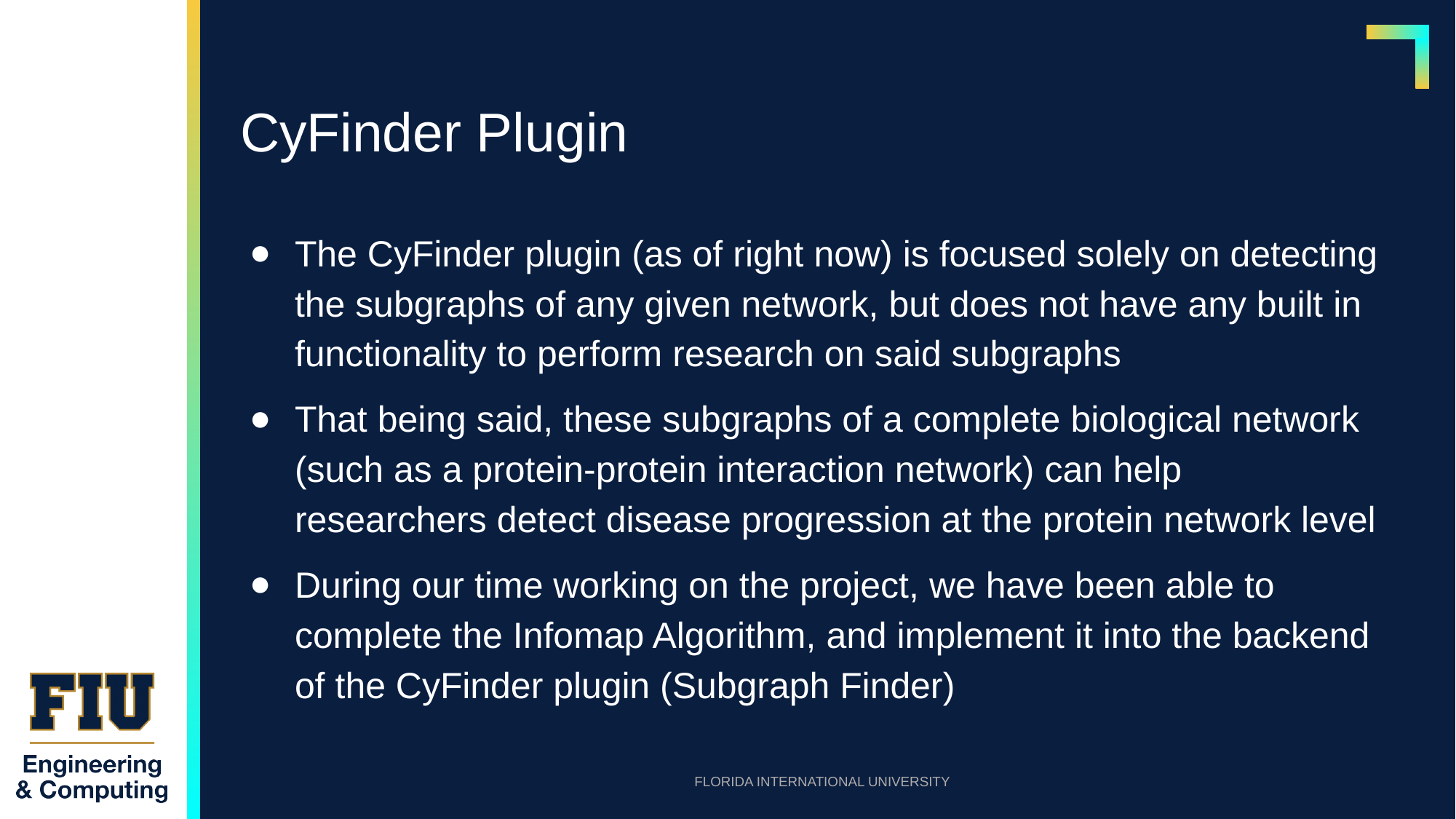

# CyFinder Plugin
The CyFinder plugin (as of right now) is focused solely on detecting the subgraphs of any given network, but does not have any built in functionality to perform research on said subgraphs
That being said, these subgraphs of a complete biological network (such as a protein-protein interaction network) can help researchers detect disease progression at the protein network level
During our time working on the project, we have been able to complete the Infomap Algorithm, and implement it into the backend of the CyFinder plugin (Subgraph Finder)